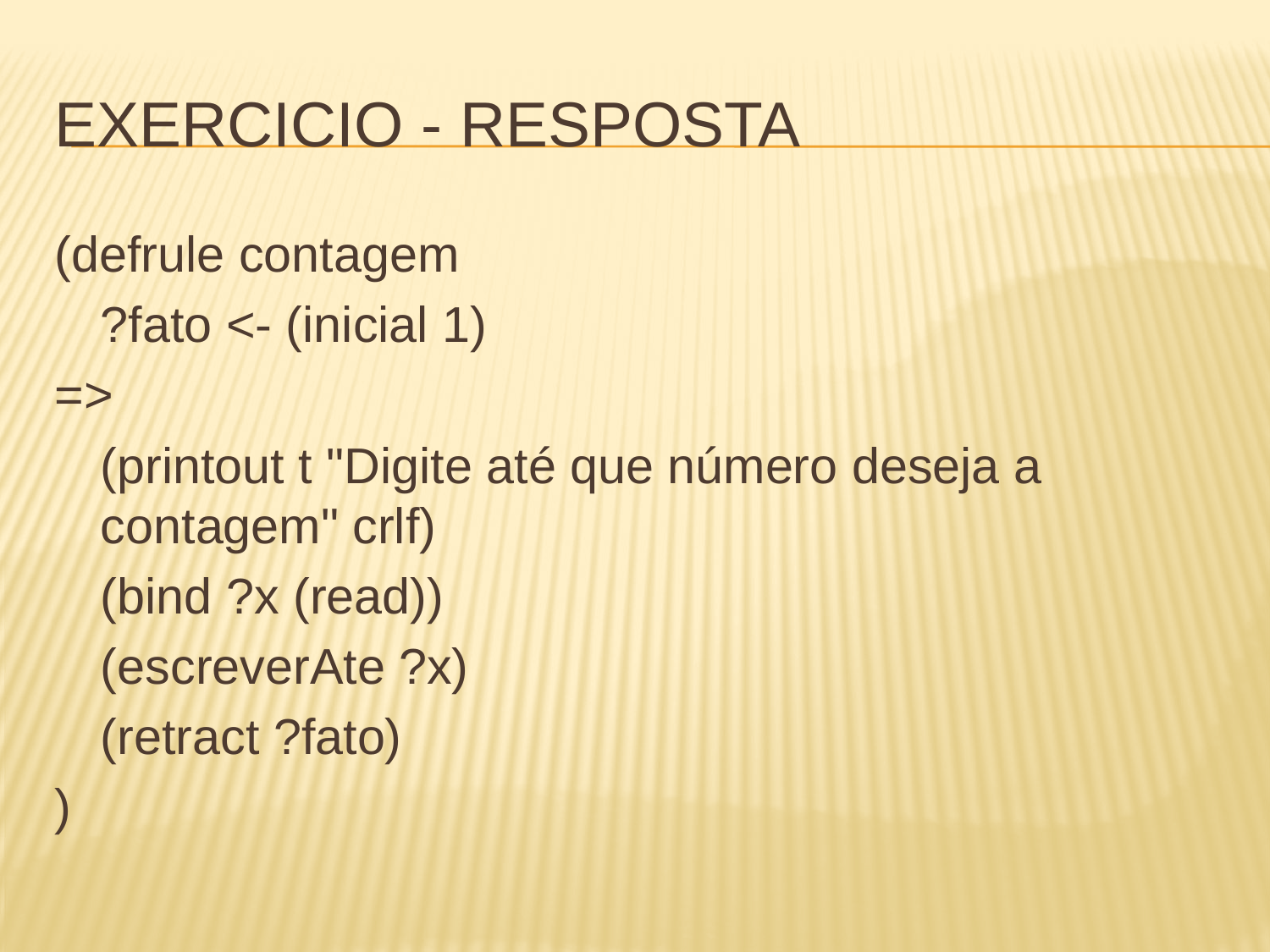

# Exercicio - Resposta
(defrule contagem
	?fato <- (inicial 1)
=>
	(printout t "Digite até que número deseja a contagem" crlf)
	(bind ?x (read))
	(escreverAte ?x)
	(retract ?fato)
)